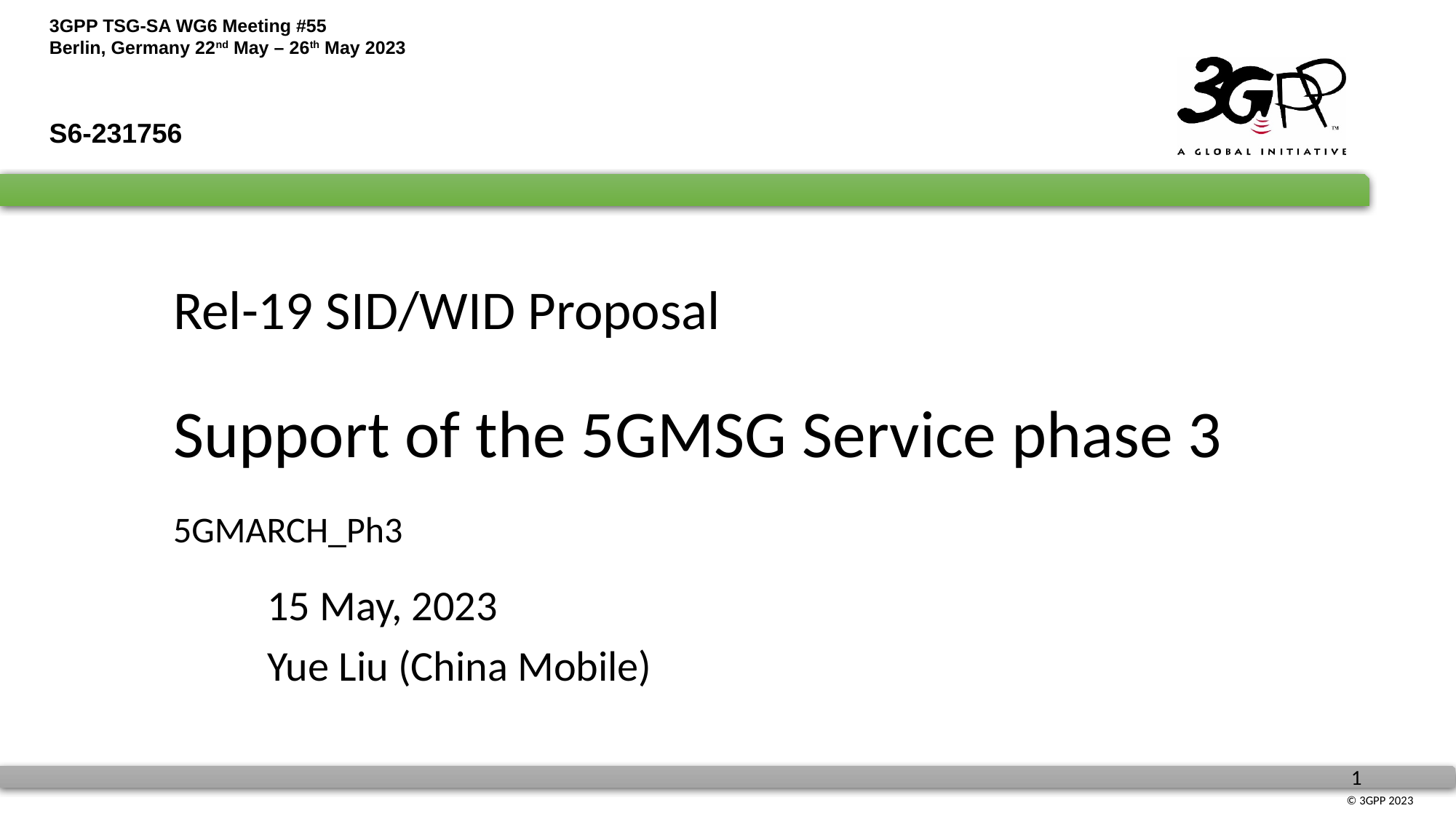

S6-231756
# Rel-19 SID/WID Proposal Support of the 5GMSG Service phase 3 5GMARCH_Ph3
15 May, 2023
Yue Liu (China Mobile)